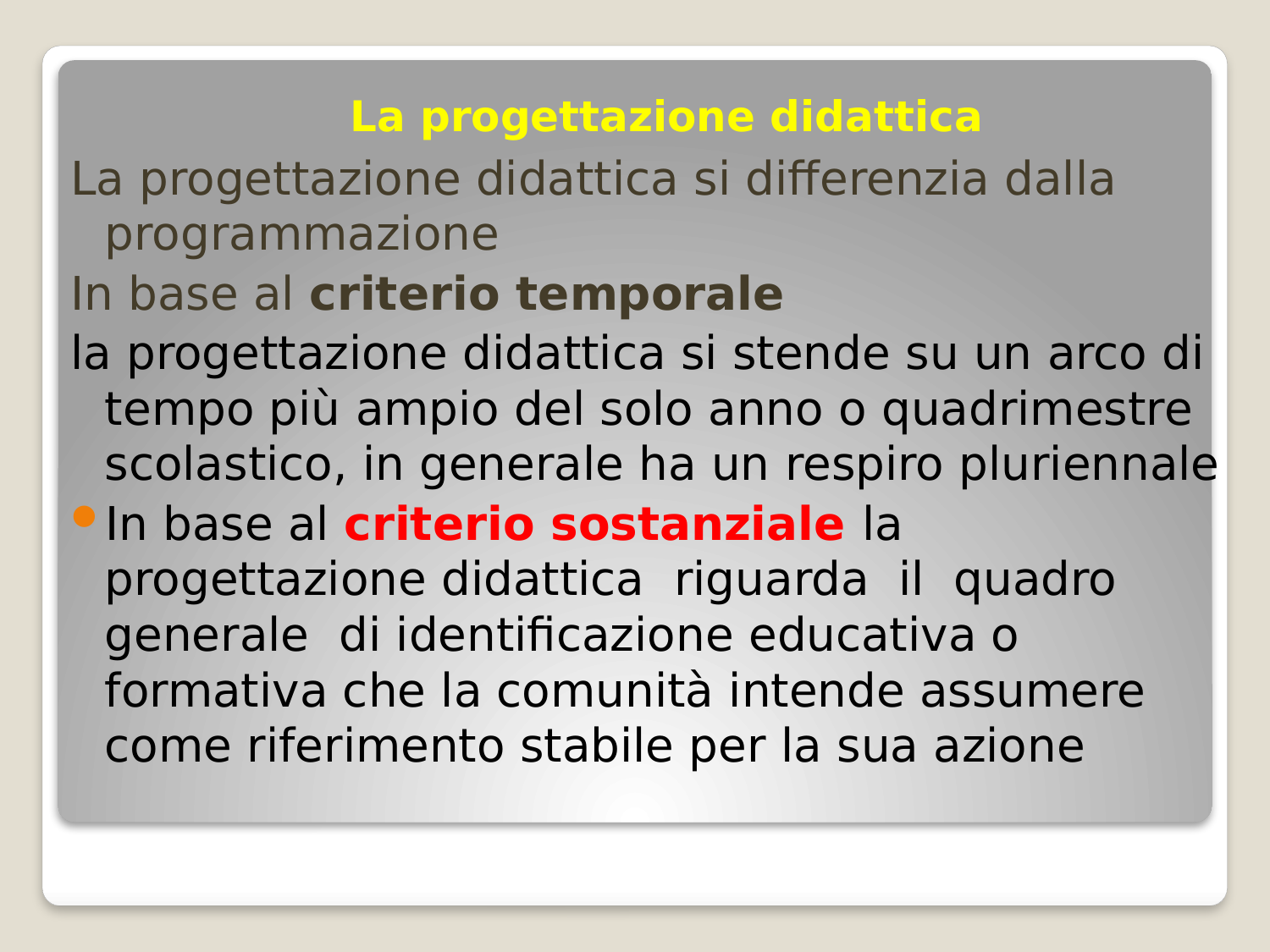

# La progettazione didattica

La progettazione didattica si differenzia dalla programmazione
In base al criterio temporale
la progettazione didattica si stende su un arco di  tempo più ampio del solo anno o quadrimestre scolastico, in generale ha un respiro pluriennale
In base al criterio sostanziale la progettazione didattica  riguarda  il  quadro   generale  di identificazione educativa o formativa che la comunità intende assumere come riferimento stabile per la sua azione